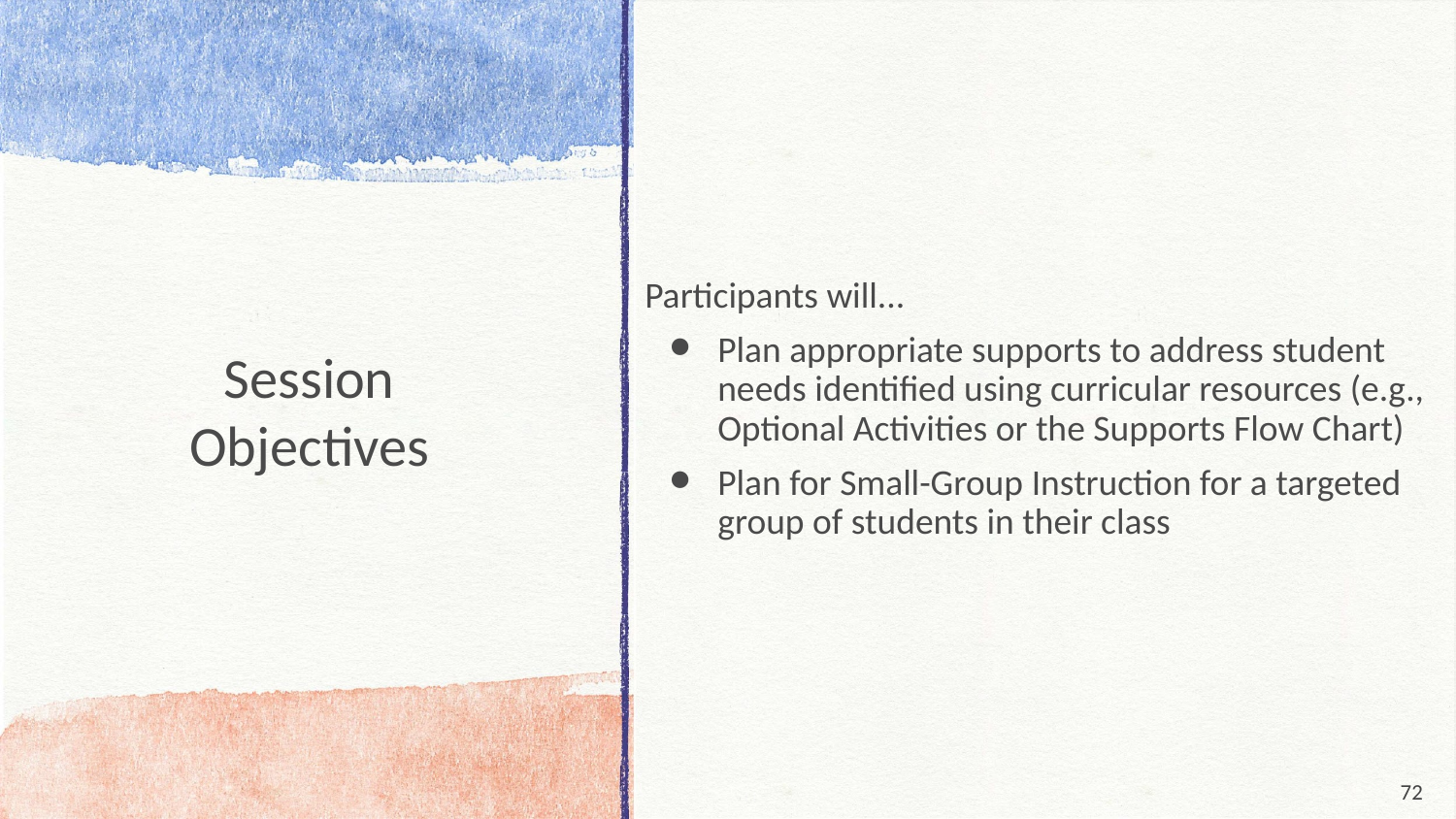

Participants will...
Plan appropriate supports to address student needs identified using curricular resources (e.g., Optional Activities or the Supports Flow Chart)
Plan for Small-Group Instruction for a targeted group of students in their class
# Session
Objectives